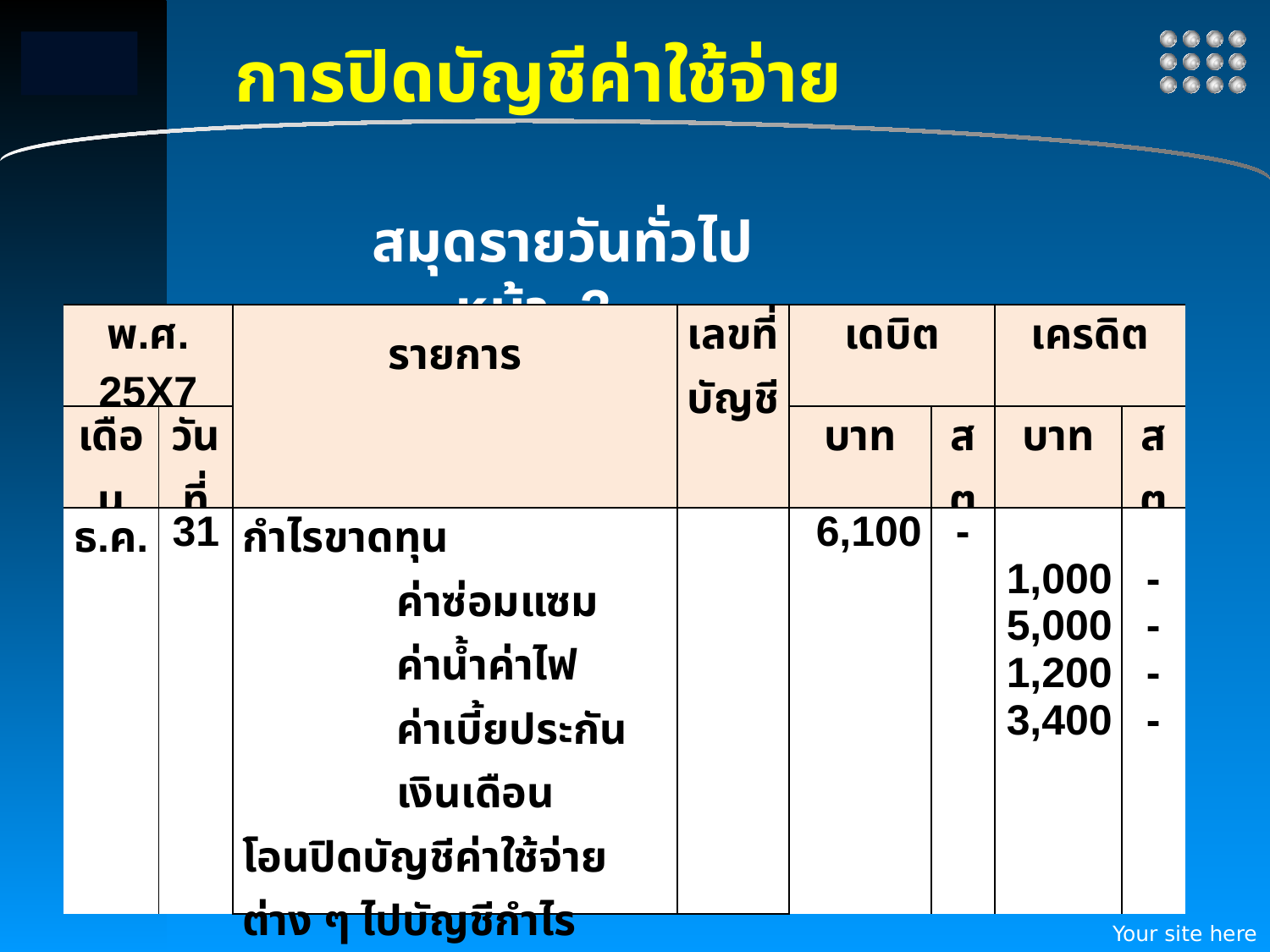

# การปิดบัญชีค่าใช้จ่าย
สมุดรายวันทั่วไป                                       หน้า  3
| พ.ศ. 25X7 |  | รายการ | เลขที่ บัญชี | เดบิต |  | เครดิต |  |
| --- | --- | --- | --- | --- | --- | --- | --- |
| เดือน | วันที่ |  |  | บาท | สต | บาท | สต |
| ธ.ค. | 31 | กำไรขาดทุน ค่าซ่อมแซม ค่าน้ำค่าไฟ ค่าเบี้ยประกัน เงินเดือน โอนปิดบัญชีค่าใช้จ่ายต่าง ๆ ไปบัญชีกำไรขาดทุน |  | 6,100 | - | 1,000 5,000 1,200 3,400 | - - - - |